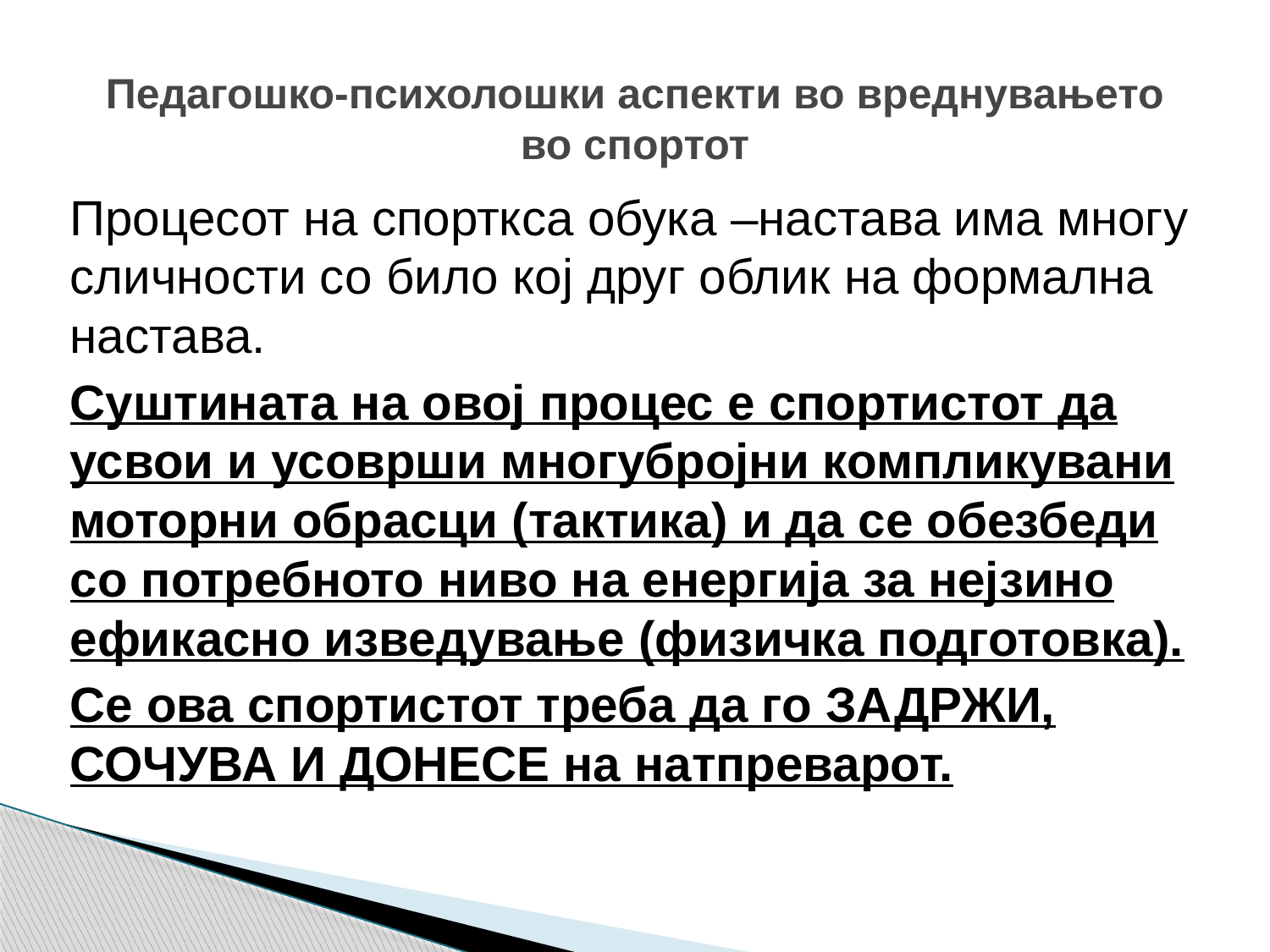

# Педагошко-психолошки аспекти во вреднувањето во спортот
Процесот на спорткса обука –настава има многу сличности со било кој друг облик на формална настава.
Суштината на овој процес е спортистот да усвои и усоврши многубројни компликувани моторни обрасци (тактика) и да се обезбеди со потребното ниво на енергија за нејзино ефикасно изведување (физичка подготовка).
Се ова спортистот треба да го ЗАДРЖИ, СОЧУВА И ДОНЕСЕ на натпреварот.